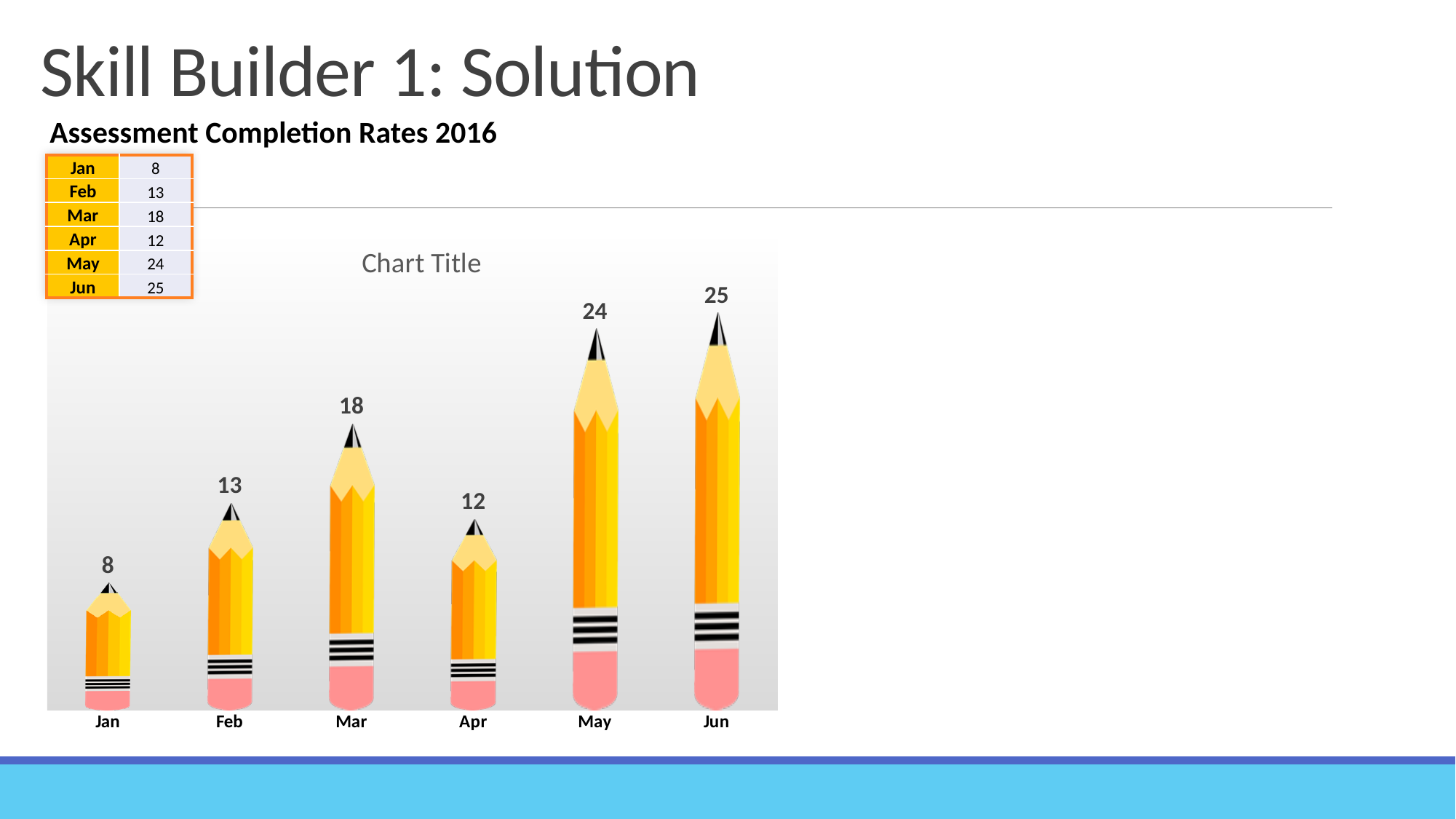

# Skill Builder 1: Solution
Assessment Completion Rates 2016
| Jan | 8 |
| --- | --- |
| Feb | 13 |
| Mar | 18 |
| Apr | 12 |
| May | 24 |
| Jun | 25 |

### Chart:

| Category |  |
|---|---|
| Jan | 8.0 |
| Feb | 13.0 |
| Mar | 18.0 |
| Apr | 12.0 |
| May | 24.0 |
| Jun | 25.0 |